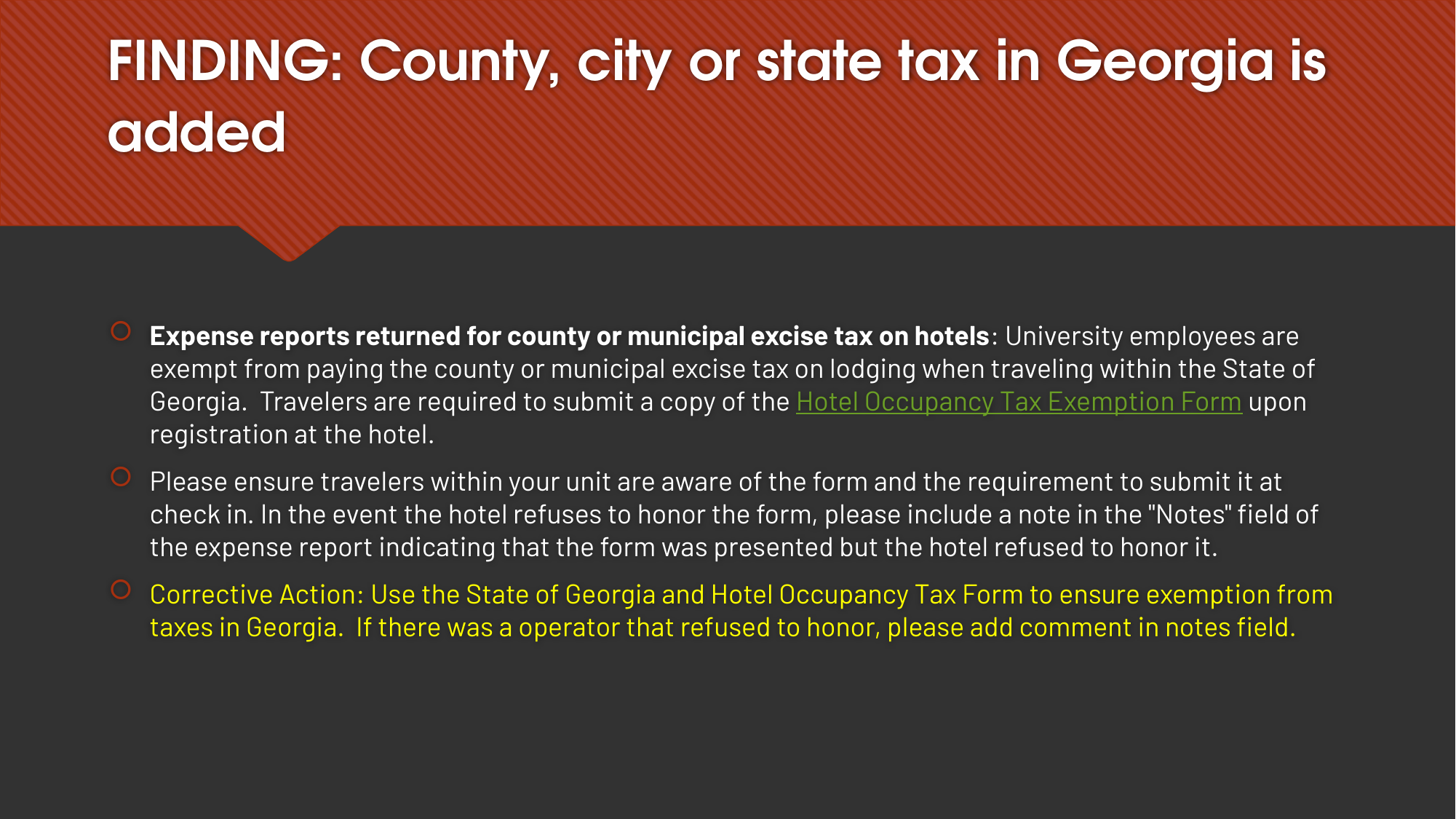

# FINDING: County, city or state tax in Georgia is added

Expense reports returned for county or municipal excise tax on hotels: University employees are exempt from paying the county or municipal excise tax on lodging when traveling within the State of Georgia.  Travelers are required to submit a copy of the Hotel Occupancy Tax Exemption Form upon registration at the hotel.
Please ensure travelers within your unit are aware of the form and the requirement to submit it at check in. In the event the hotel refuses to honor the form, please include a note in the "Notes" field of the expense report indicating that the form was presented but the hotel refused to honor it.
Corrective Action: Use the State of Georgia and Hotel Occupancy Tax Form to ensure exemption from taxes in Georgia.  If there was a operator that refused to honor, please add comment in notes field.